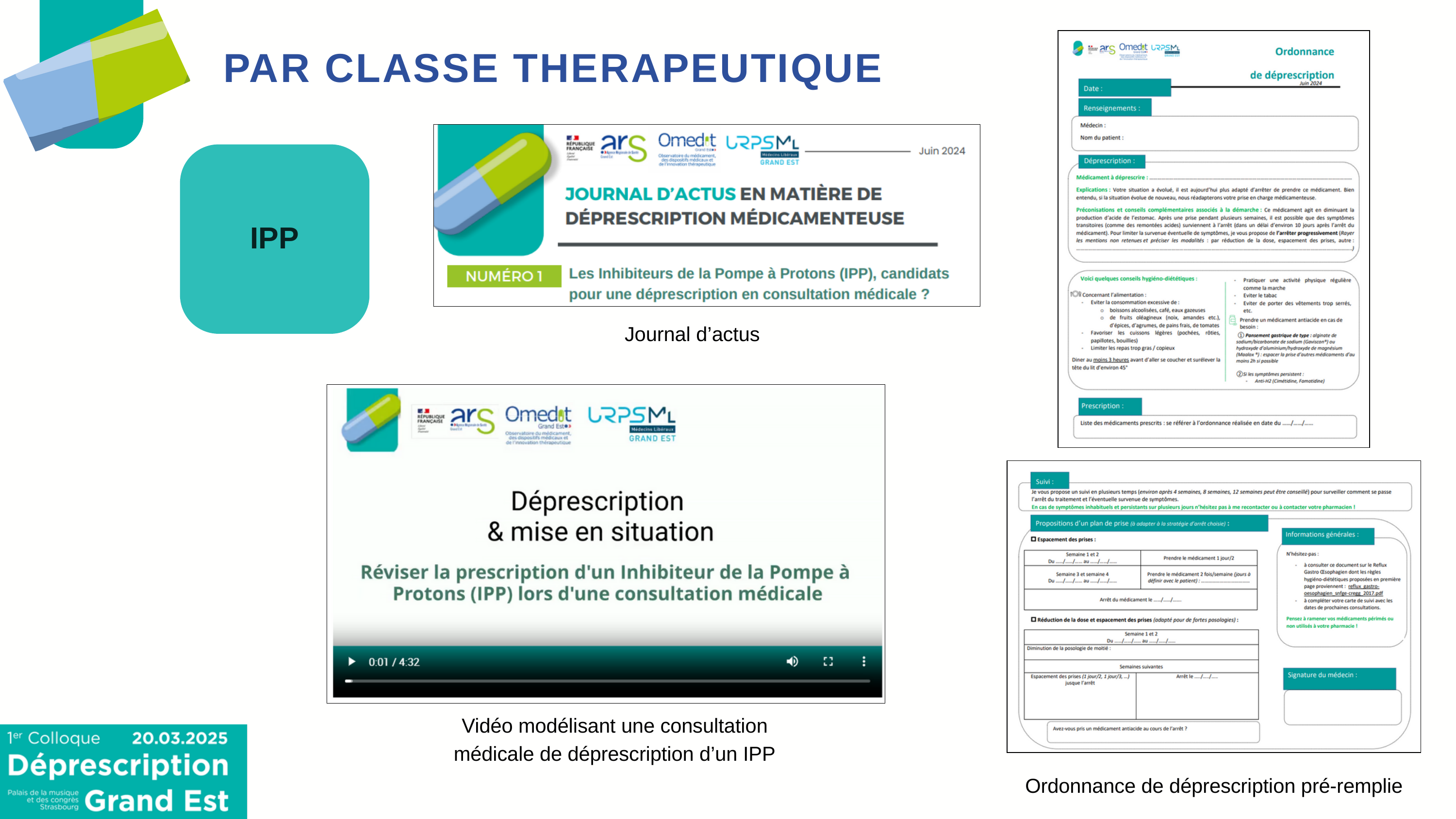

PAR CLASSE THERAPEUTIQUE

IPP
Journal d’actus

Vidéo modélisant une consultation médicale de déprescription d’un IPP

Ordonnance de déprescription pré-remplie